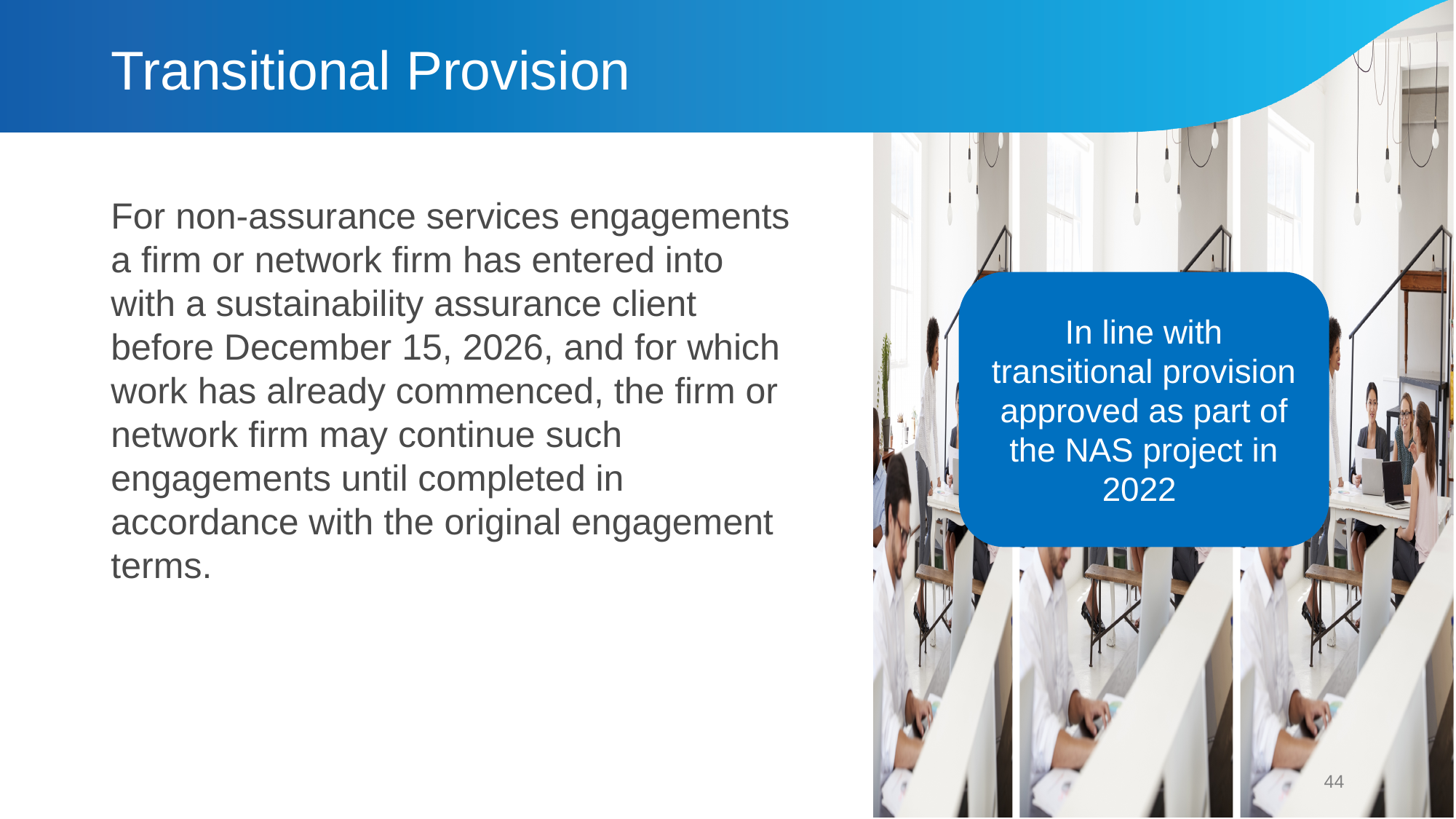

# Transitional Provision
For non-assurance services engagements a firm or network firm has entered into with a sustainability assurance client before December 15, 2026, and for which work has already commenced, the firm or network firm may continue such engagements until completed in accordance with the original engagement terms.
In line with transitional provision approved as part of the NAS project in 2022
44